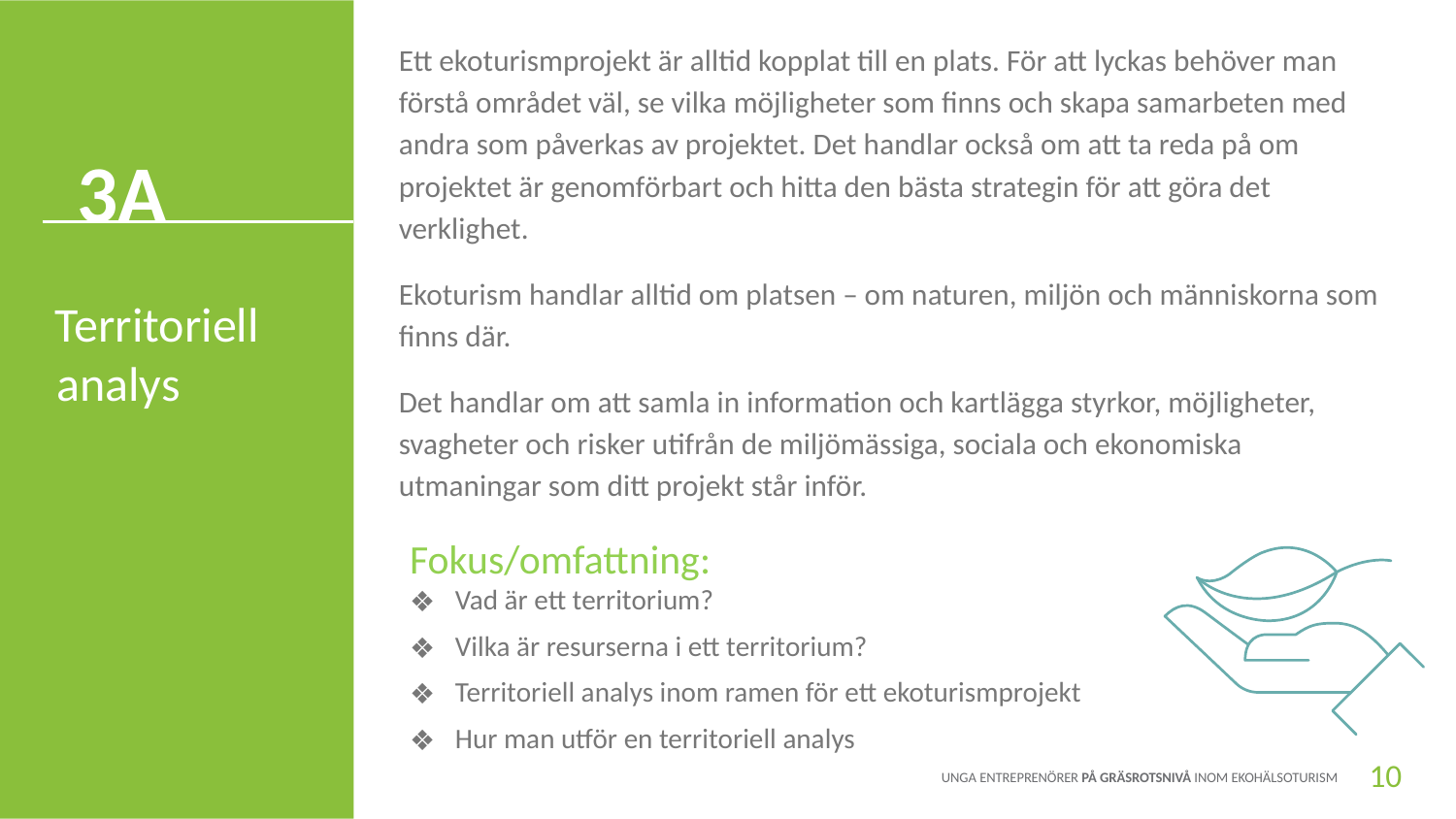

Ett ekoturismprojekt är alltid kopplat till en plats. För att lyckas behöver man förstå området väl, se vilka möjligheter som finns och skapa samarbeten med andra som påverkas av projektet. Det handlar också om att ta reda på om projektet är genomförbart och hitta den bästa strategin för att göra det verklighet.
Ekoturism handlar alltid om platsen – om naturen, miljön och människorna som finns där.
Det handlar om att samla in information och kartlägga styrkor, möjligheter, svagheter och risker utifrån de miljömässiga, sociala och ekonomiska utmaningar som ditt projekt står inför.

3A
3A
Territoriell analys

Fokus/omfattning:
Vad är ett territorium?
Vilka är resurserna i ett territorium?
Territoriell analys inom ramen för ett ekoturismprojekt
Hur man utför en territoriell analys

Roller i teamet
10